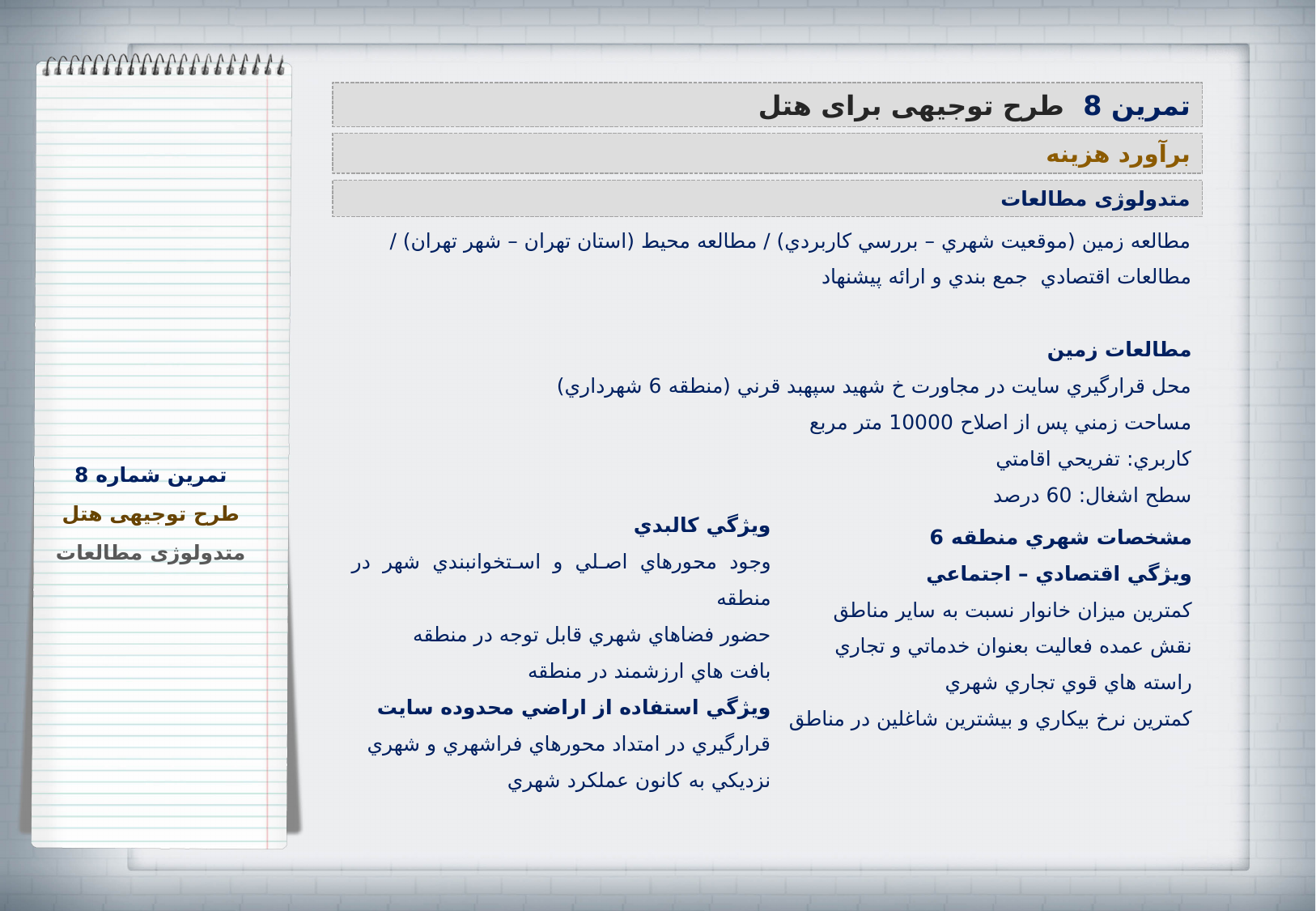

تمرین 8  طرح توجیهی برای هتل
برآورد هزینه
متدولوژی مطالعات
مطالعه زمين (موقعيت شهري – بررسي كاربردي) / مطالعه محيط (استان تهران – شهر تهران) / مطالعات اقتصادي  جمع بندي و ارائه پيشنهاد

مطالعات زمين
محل قرارگيري سايت در مجاورت خ شهيد سپهبد قرني (منطقه 6 شهرداري)
مساحت زمني پس از اصلاح 10000 متر مربع
كاربري: تفريحي اقامتي
سطح اشغال: 60 درصد
تمرین شماره 8
طرح توجیهی هتل
مشخصات شهري منطقه 6
ويژگي اقتصادي – اجتماعي
كمترين ميزان خانوار نسبت به ساير مناطق
نقش عمده فعاليت بعنوان خدماتي و تجاري
راسته هاي قوي تجاري شهري
كمترين نرخ بيكاري و بيشترين شاغلين در مناطق
ويژگي كالبدي
وجود محورهاي اصلي و استخوانبندي شهر در منطقه
حضور فضاهاي شهري قابل توجه در منطقه
بافت هاي ارزشمند در منطقه
ويژگي استفاده از اراضي محدوده سايت
قرارگيري در امتداد محورهاي فراشهري و شهري
نزديكي به كانون عملكرد شهري
متدولوژی مطالعات